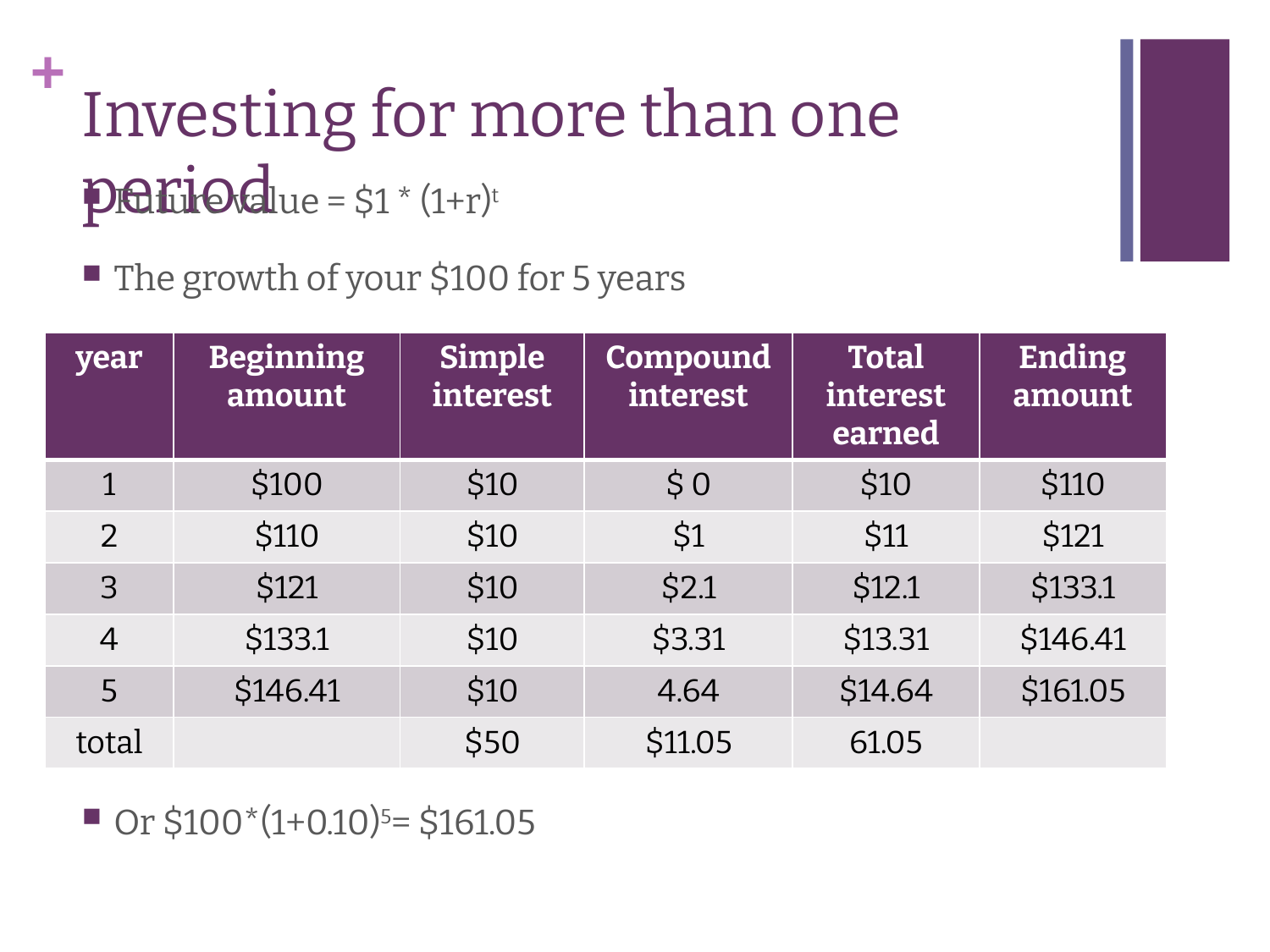

# Investing for more than one period
Future value = $1 * (1+r)t
The growth of your $100 for 5 years

Or $100*(1+0.10)5= $161.05

| year | Beginning amount | Simple interest | Compound interest | Total interest earned | Ending amount |
| --- | --- | --- | --- | --- | --- |
| 1 | $100 | $10 | $ 0 | $10 | $110 |
| 2 | $110 | $10 | $1 | $11 | $121 |
| 3 | $121 | $10 | $2.1 | $12.1 | $133.1 |
| 4 | $133.1 | $10 | $3.31 | $13.31 | $146.41 |
| 5 | $146.41 | $10 | 4.64 | $14.64 | $161.05 |
| total |  | $50 | $11.05 | 61.05 |  |